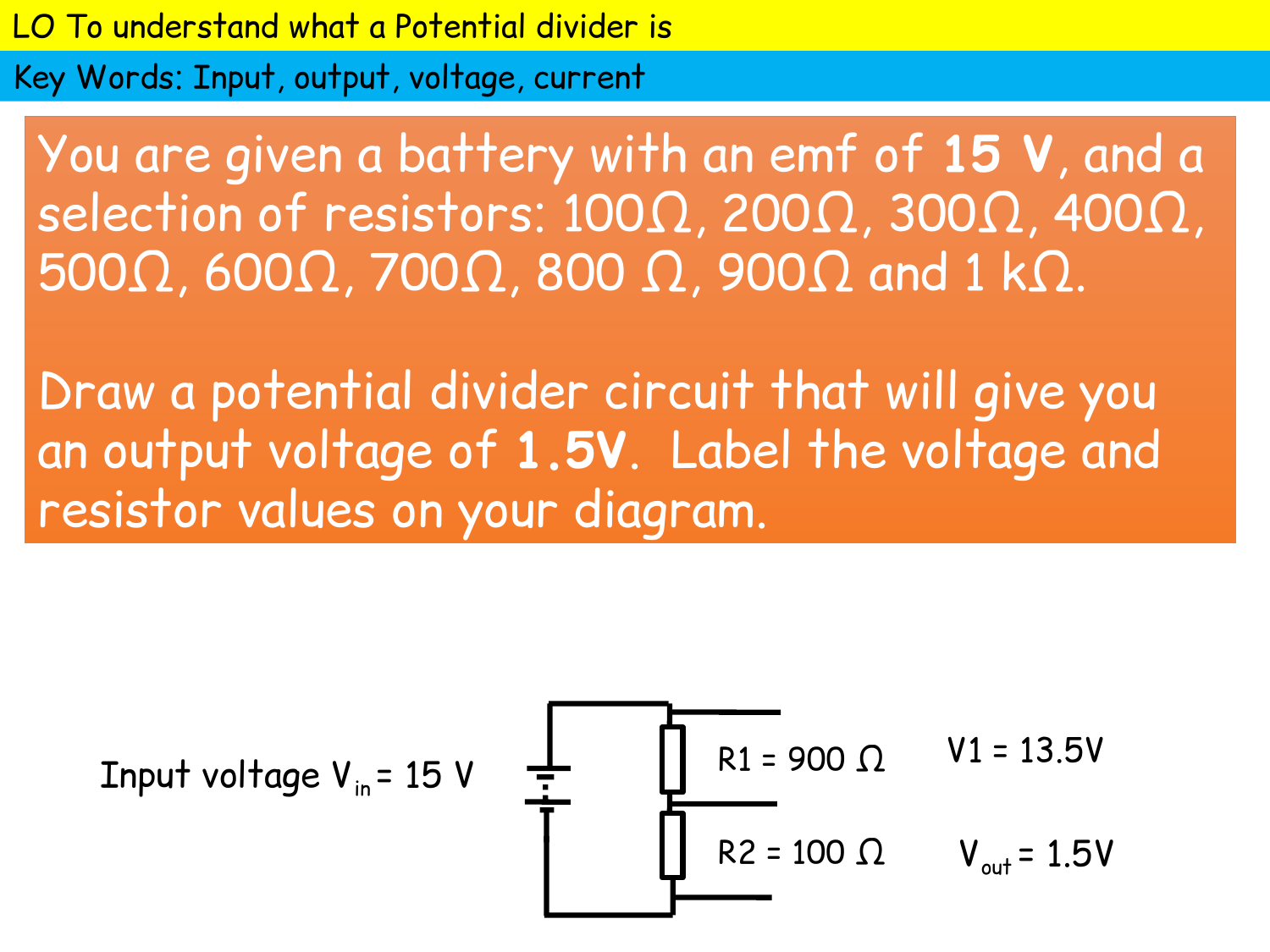

You are given a battery with an emf of 15 V, and a selection of resistors: 100Ω, 200Ω, 300Ω, 400Ω, 500Ω, 600Ω, 700Ω, 800 Ω, 900Ω and 1 kΩ.

Draw a potential divider circuit that will give you an output voltage of 1.5V.  Label the voltage and resistor values on your diagram.

V1 = 13.5V

R1 = 900 Ω
Input voltage Vin = 15 V

Vout = 1.5V
R2 = 100 Ω